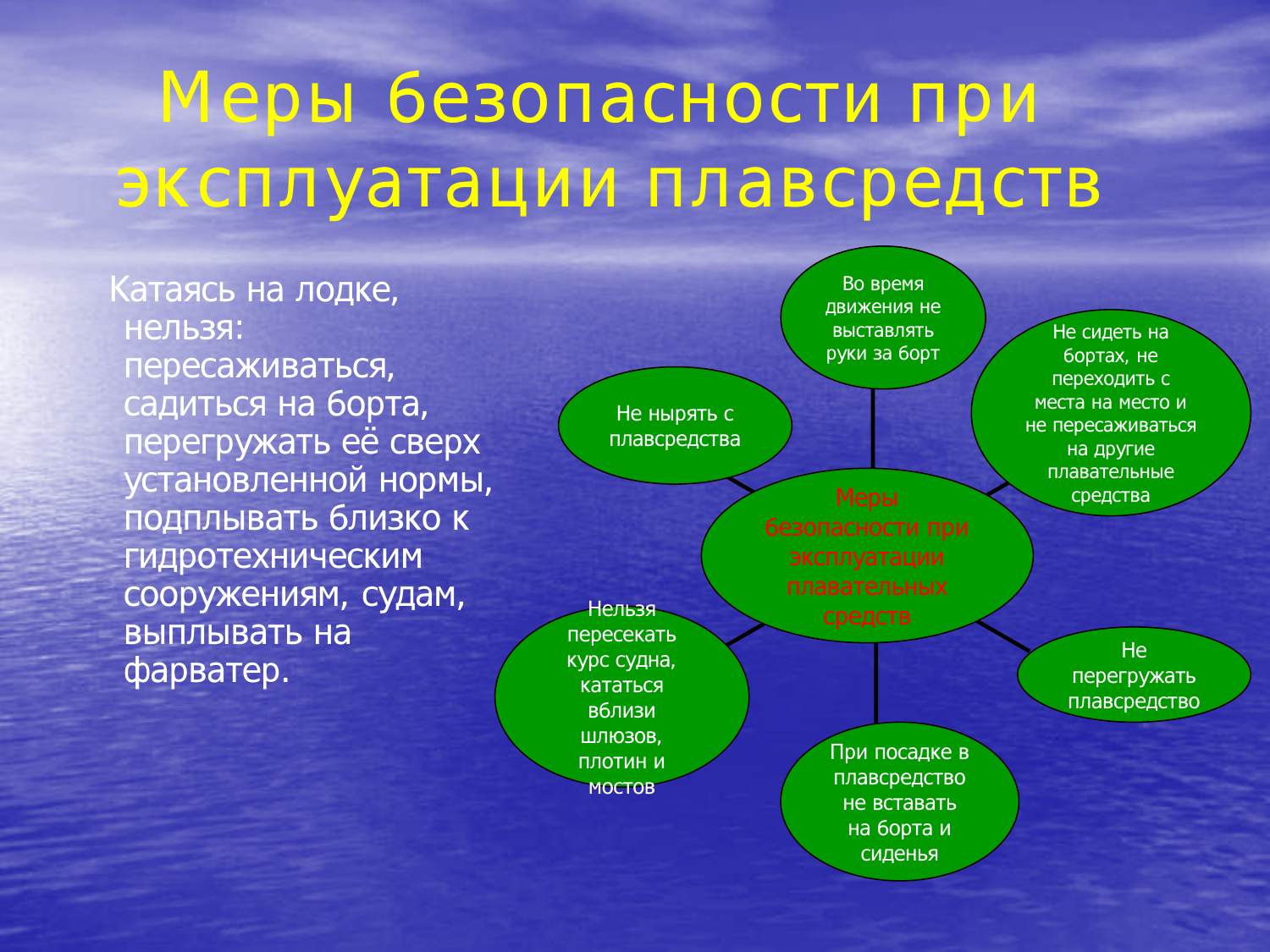

# Меры безопасности при эксплуатации плавсредств
Во время движения не выставлять руки за борт
Не сидеть на бортах, не переходить с места на место и не пересаживаться на другие плавательные средства
Не нырять с плавсредства

Меры безопасности при эксплуатации плавательных средств

Нельзя пересекать курс судна, кататься вблизи шлюзов, плотин и мостов
Не перегружать плавсредство

При посадке в плавсредство не вставать на борта и сиденья
   Катаясь на лодке, нельзя: пересаживаться, садиться на борта, перегружать её сверх установленной нормы, подплывать близко к гидротехническим сооружениям, судам, выплывать на фарватер.